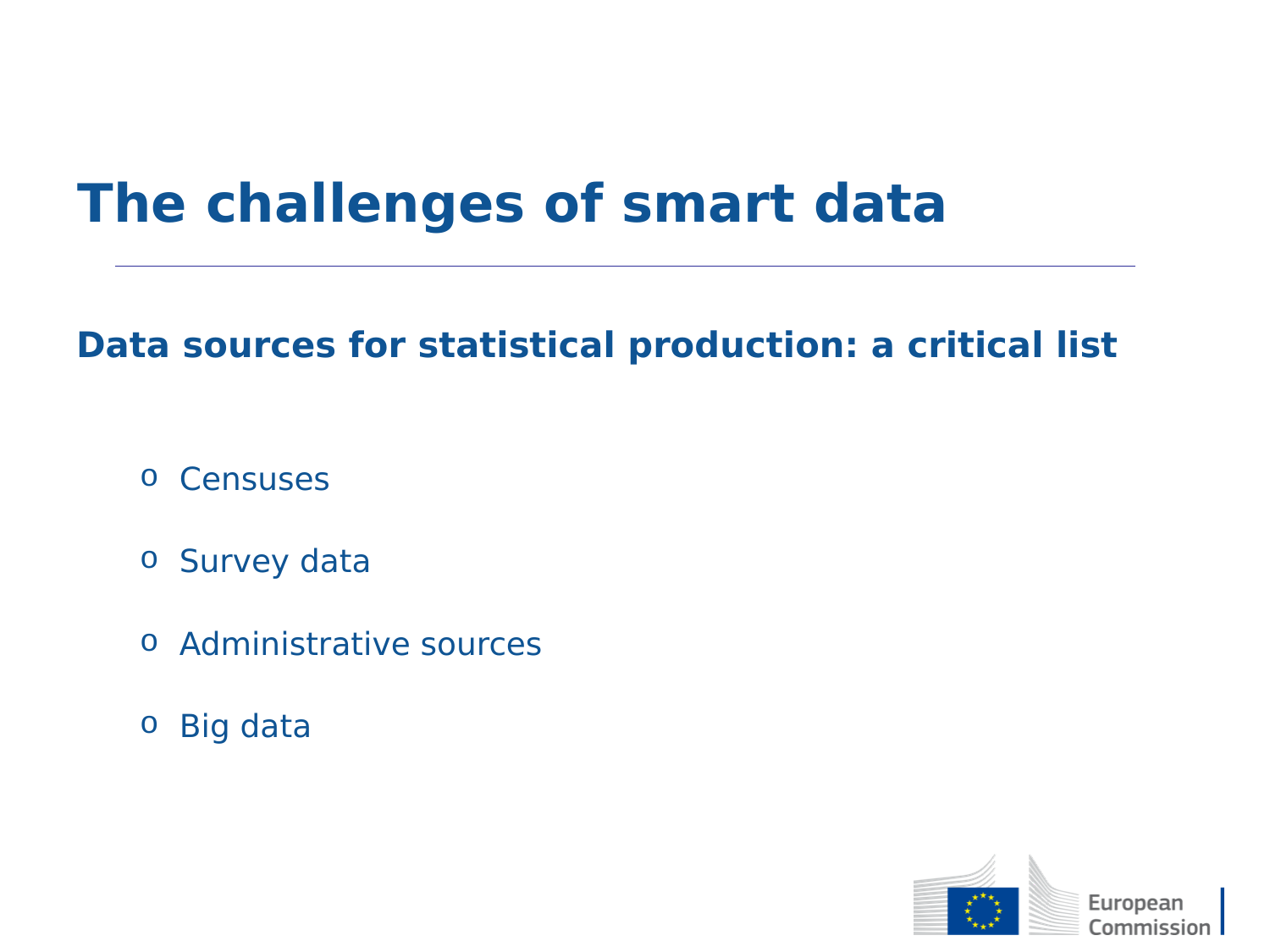

# The challenges of smart data
Data sources for statistical production: a critical list

Censuses
Survey data
Administrative sources
Big data